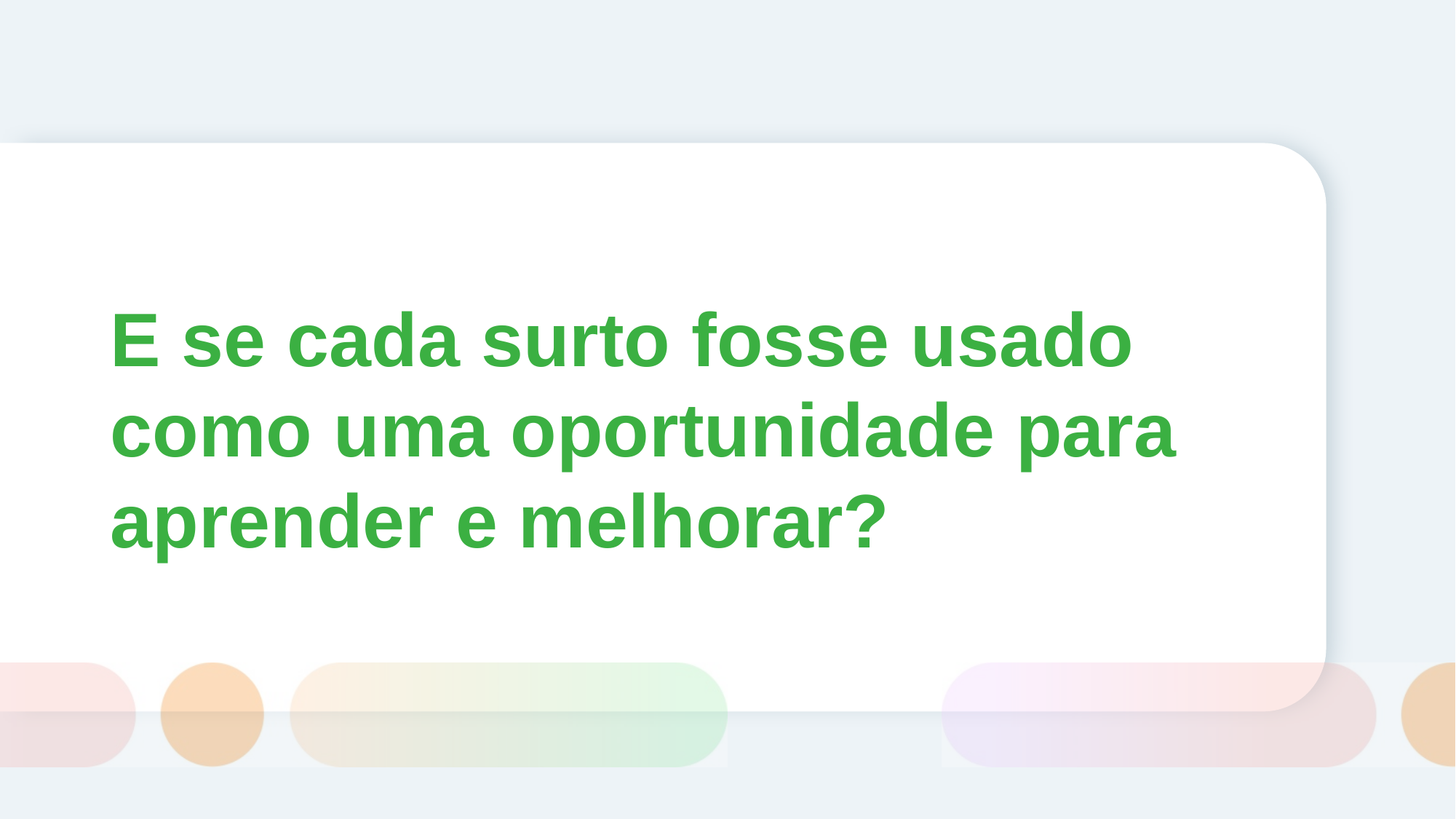

# E se cada surto fosse usado como uma oportunidade para aprender e melhorar?